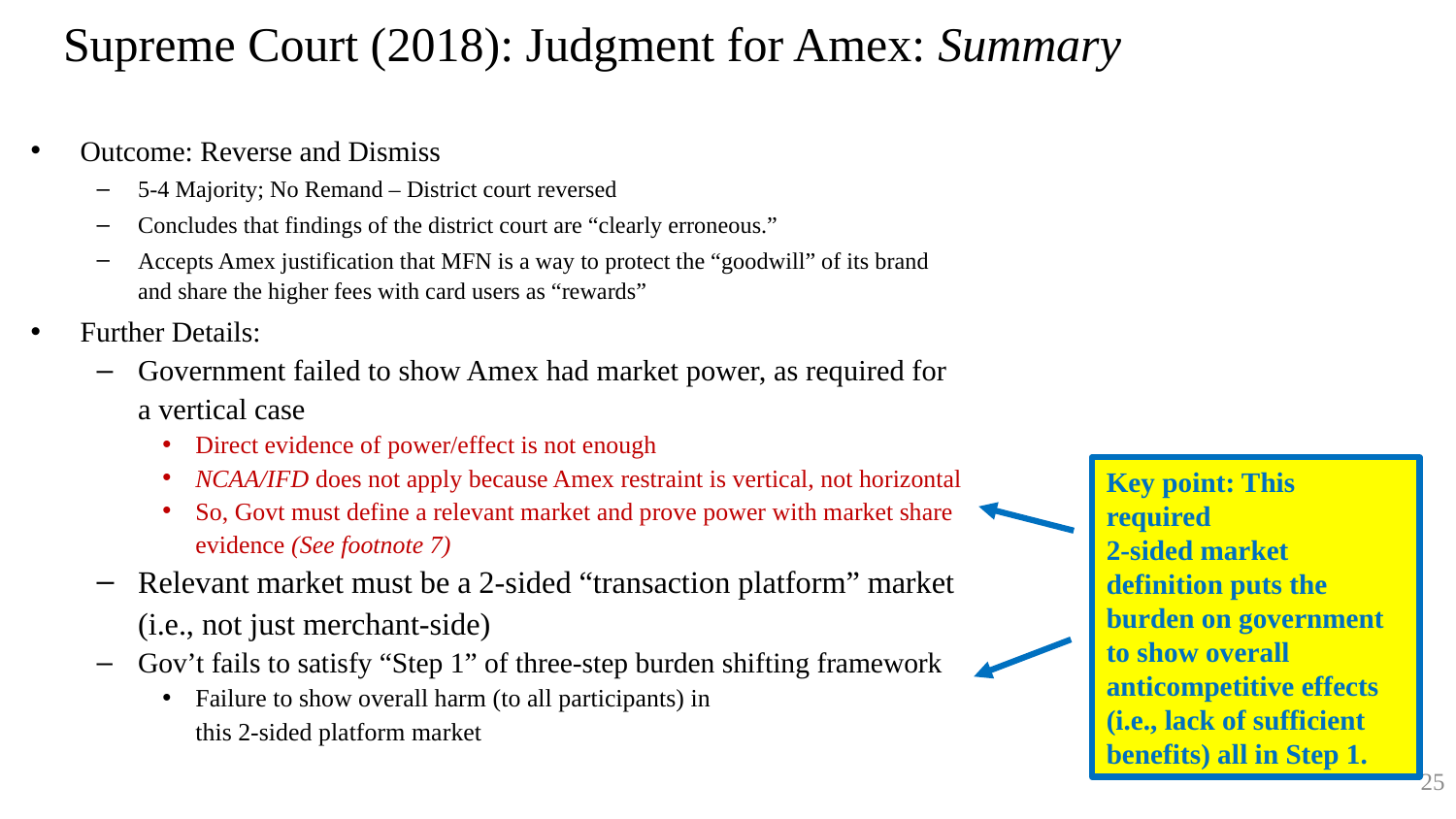

# Supreme Court (2018): Judgment for Amex: Summary
Outcome: Reverse and Dismiss
5-4 Majority; No Remand – District court reversed
Concludes that findings of the district court are “clearly erroneous.”
Accepts Amex justification that MFN is a way to protect the “goodwill” of its brand and share the higher fees with card users as “rewards”
Further Details:
Government failed to show Amex had market power, as required for a vertical case
Direct evidence of power/effect is not enough
NCAA/IFD does not apply because Amex restraint is vertical, not horizontal
So, Govt must define a relevant market and prove power with market share evidence (See footnote 7)
Relevant market must be a 2-sided “transaction platform” market (i.e., not just merchant-side)
Gov’t fails to satisfy “Step 1” of three-step burden shifting framework
Failure to show overall harm (to all participants) in
this 2-sided platform market

Key point: This required
2-sided market definition puts the burden on government to show overall anticompetitive effects (i.e., lack of sufficient benefits) all in Step 1.
25